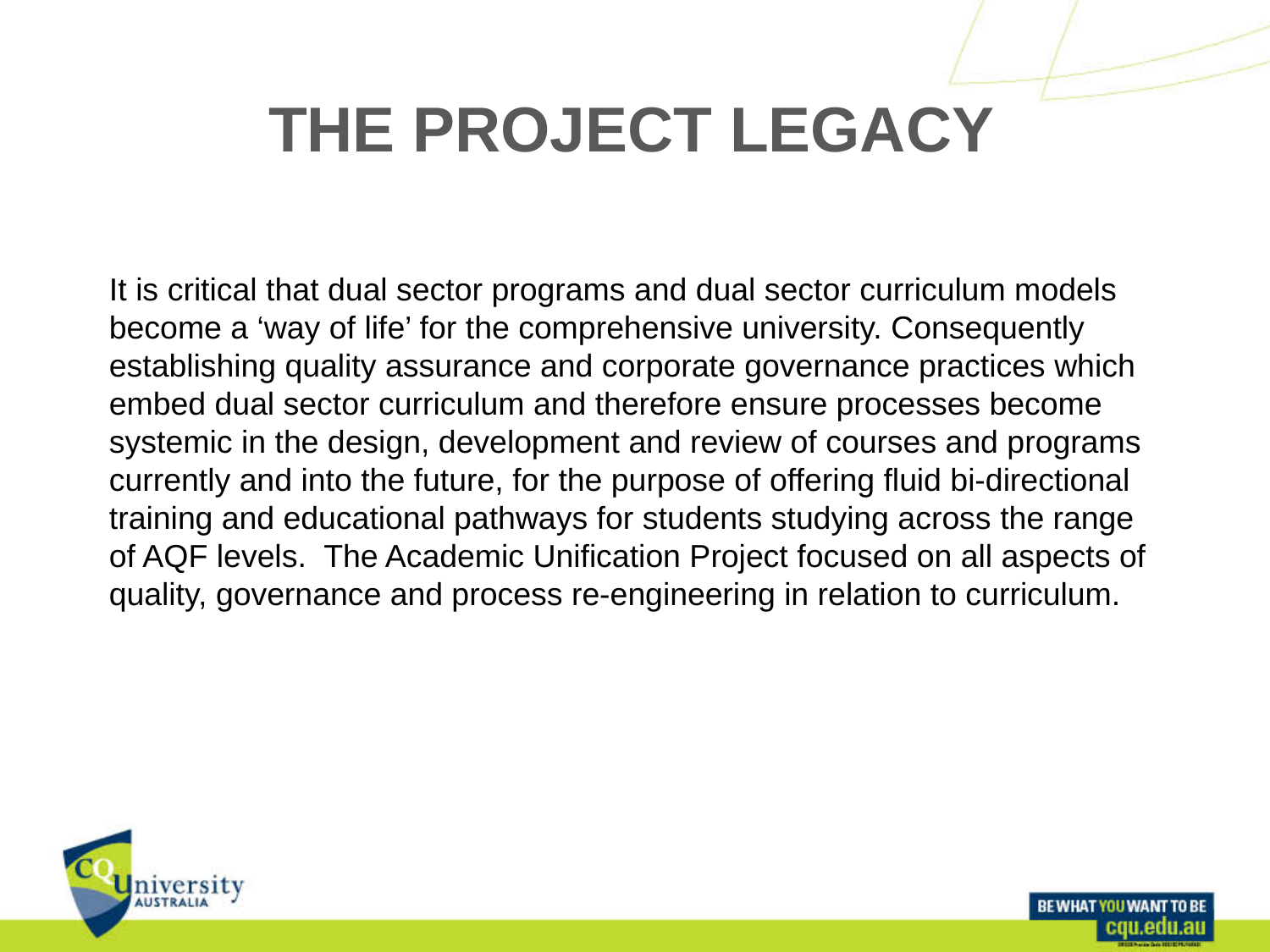

# The PROJECT LEGACY
It is critical that dual sector programs and dual sector curriculum models become a ‘way of life’ for the comprehensive university. Consequently establishing quality assurance and corporate governance practices which embed dual sector curriculum and therefore ensure processes become systemic in the design, development and review of courses and programs currently and into the future, for the purpose of offering fluid bi-directional training and educational pathways for students studying across the range of AQF levels.  The Academic Unification Project focused on all aspects of quality, governance and process re-engineering in relation to curriculum.